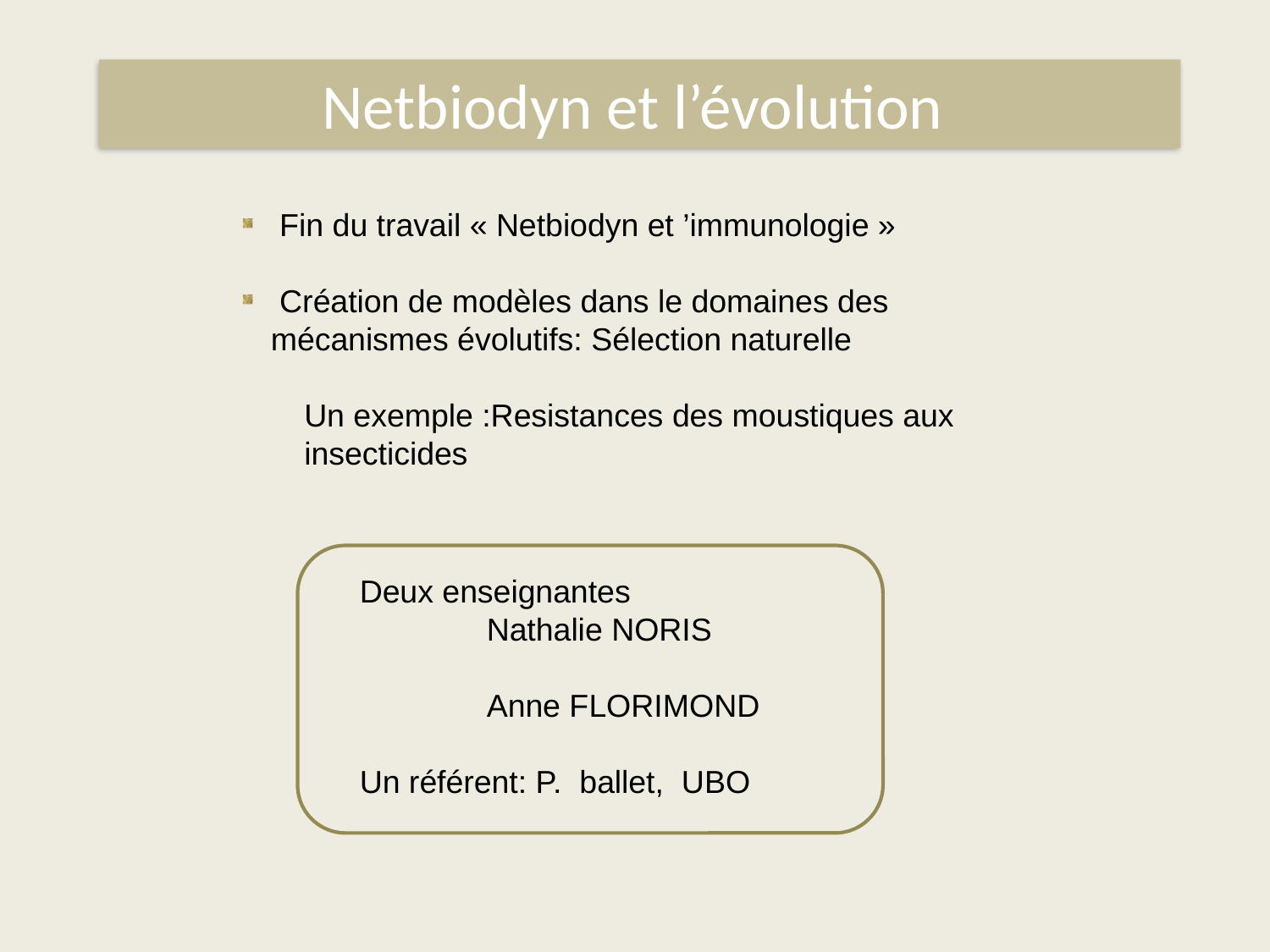

Netbiodyn et l’évolution
 Fin du travail « Netbiodyn et ’immunologie »

 Création de modèles dans le domaines des mécanismes évolutifs: Sélection naturelle

Un exemple :Resistances des moustiques aux insecticides

Deux enseignantes
	Nathalie NORIS

	Anne FLORIMOND

Un référent: P.  ballet,  UBO